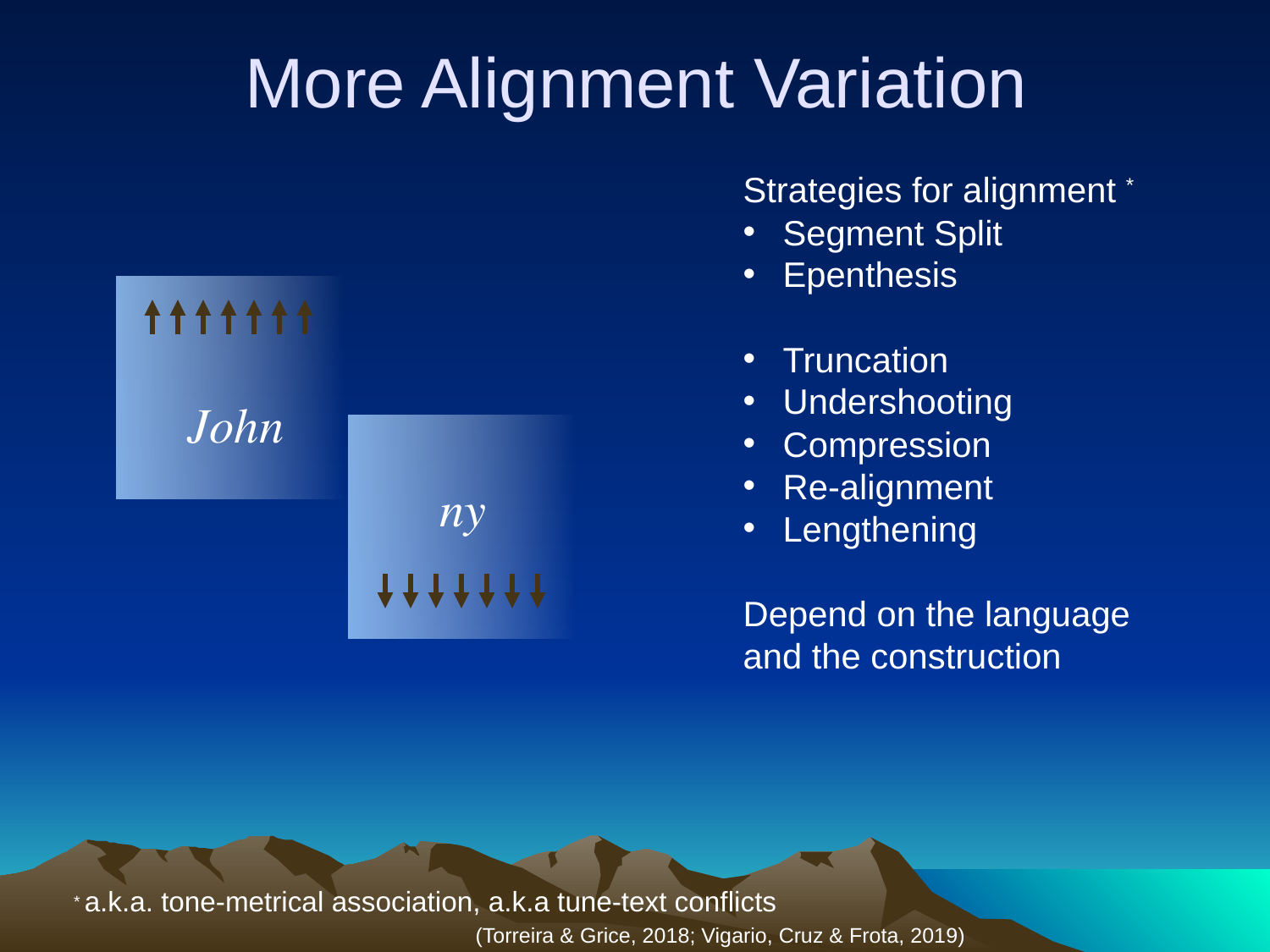

# More Alignment Variation

Strategies for alignment *
Segment Split
Epenthesis

Truncation
Undershooting
Compression
Re-alignment
Lengthening

Depend on the language
and the construction

John

ny
* a.k.a. tone-metrical association, a.k.a tune-text conflicts
(Torreira & Grice, 2018; Vigario, Cruz & Frota, 2019)